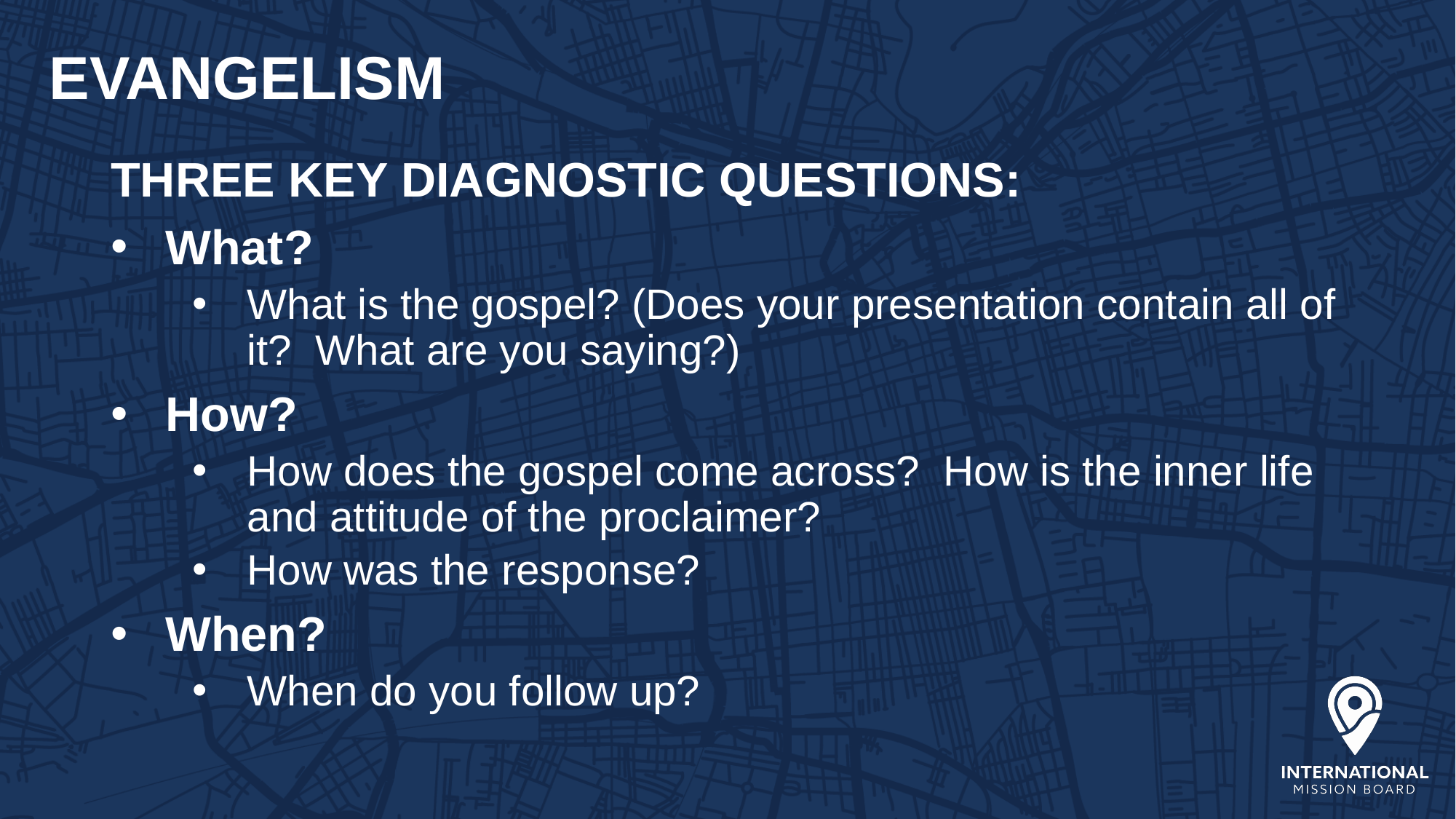

# EVANGELISM
THREE KEY DIAGNOSTIC QUESTIONS:
What?
What is the gospel? (Does your presentation contain all of it?  What are you saying?)
How?
How does the gospel come across?  How is the inner life and attitude of the proclaimer?
How was the response?
When?
When do you follow up?